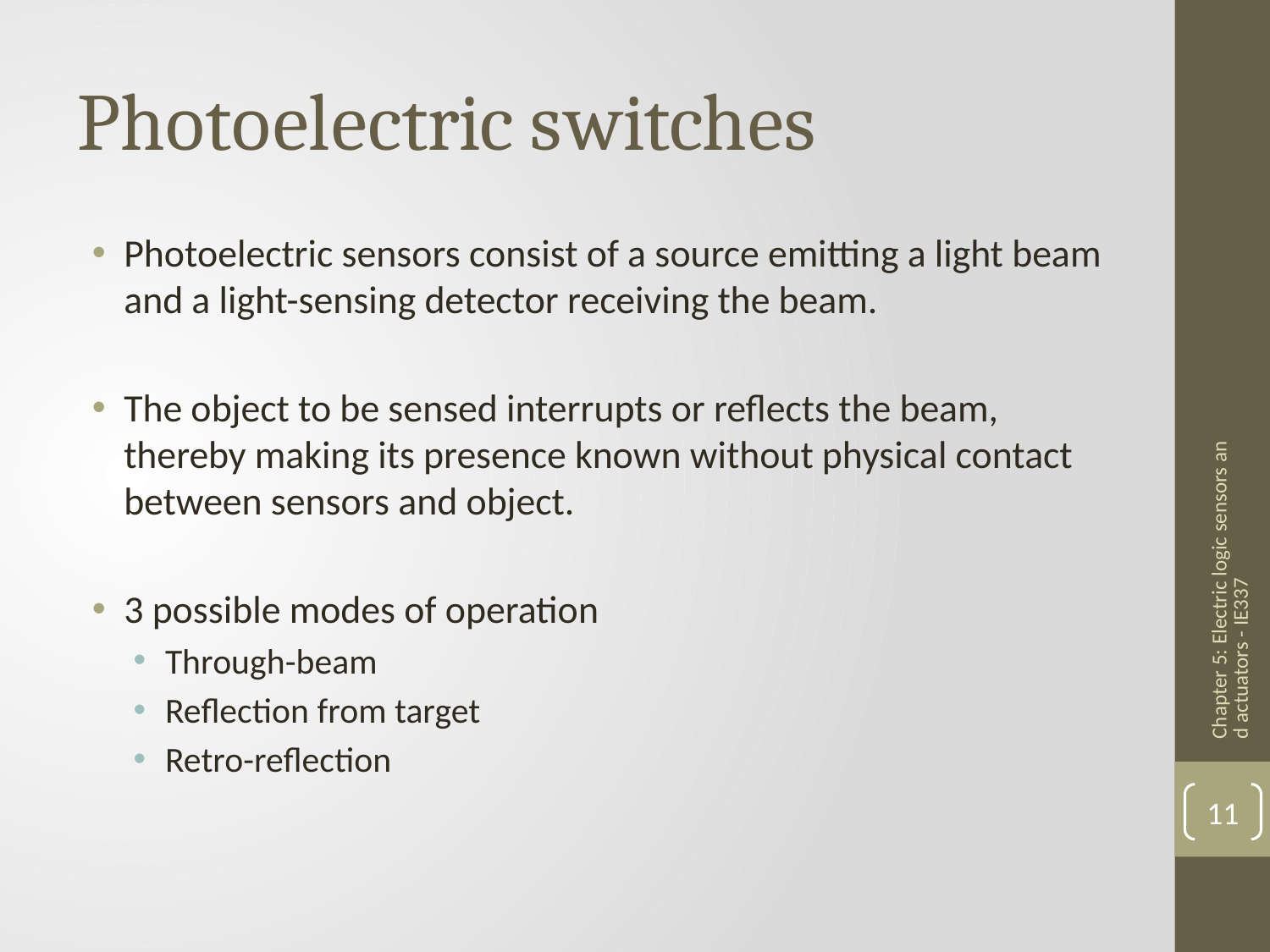

# Photoelectric switches
Photoelectric sensors consist of a source emitting a light beam and a light-sensing detector receiving the beam.

The object to be sensed interrupts or reflects the beam, thereby making its presence known without physical contact between sensors and object.

3 possible modes of operation
Through-beam
Reflection from target
Retro-reflection
Chapter 5: Electric logic sensors and actuators - IE337
11